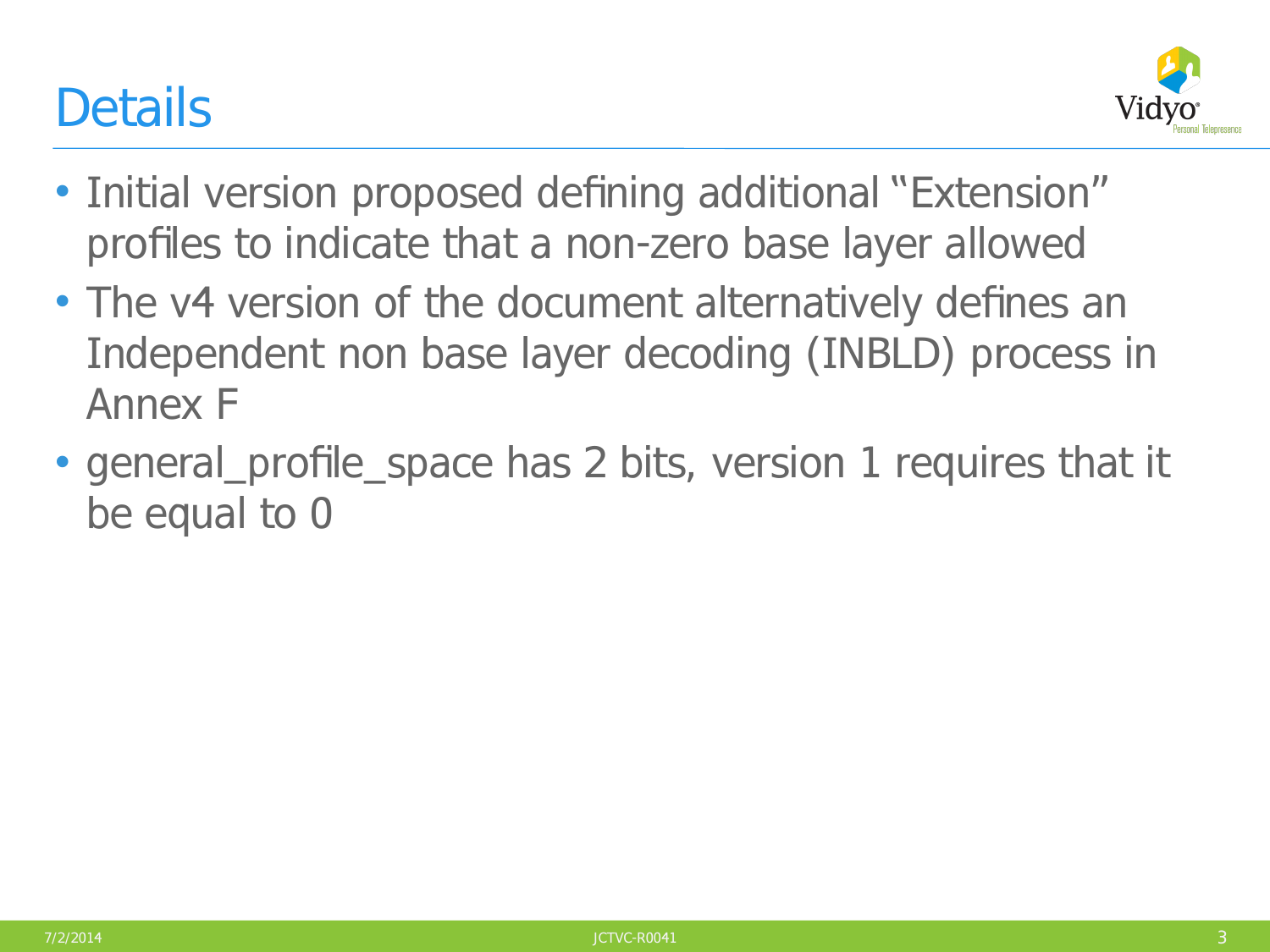

# Details
Initial version proposed defining additional “Extension” profiles to indicate that a non-zero base layer allowed
The v4 version of the document alternatively defines an Independent non base layer decoding (INBLD) process in Annex F
general_profile_space has 2 bits, version 1 requires that it be equal to 0